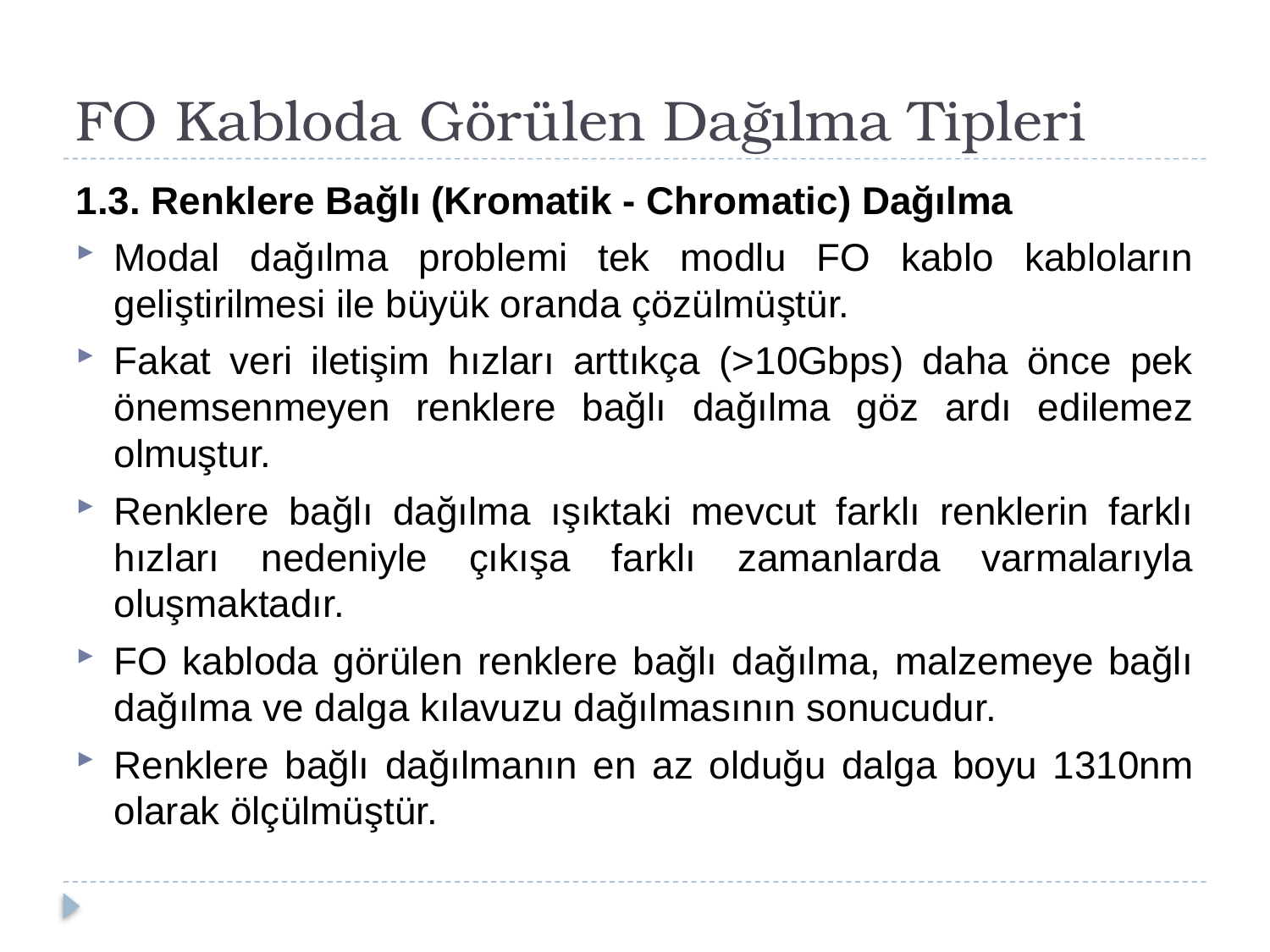

# FO Kabloda Görülen Dağılma Tipleri
1.3. Renklere Bağlı (Kromatik - Chromatic) Dağılma
Modal dağılma problemi tek modlu FO kablo kabloların geliştirilmesi ile büyük oranda çözülmüştür.
Fakat veri iletişim hızları arttıkça (>10Gbps) daha önce pek önemsenmeyen renklere bağlı dağılma göz ardı edilemez olmuştur.
Renklere bağlı dağılma ışıktaki mevcut farklı renklerin farklı hızları nedeniyle çıkışa farklı zamanlarda varmalarıyla oluşmaktadır.
FO kabloda görülen renklere bağlı dağılma, malzemeye bağlı dağılma ve dalga kılavuzu dağılmasının sonucudur.
Renklere bağlı dağılmanın en az olduğu dalga boyu 1310nm olarak ölçülmüştür.